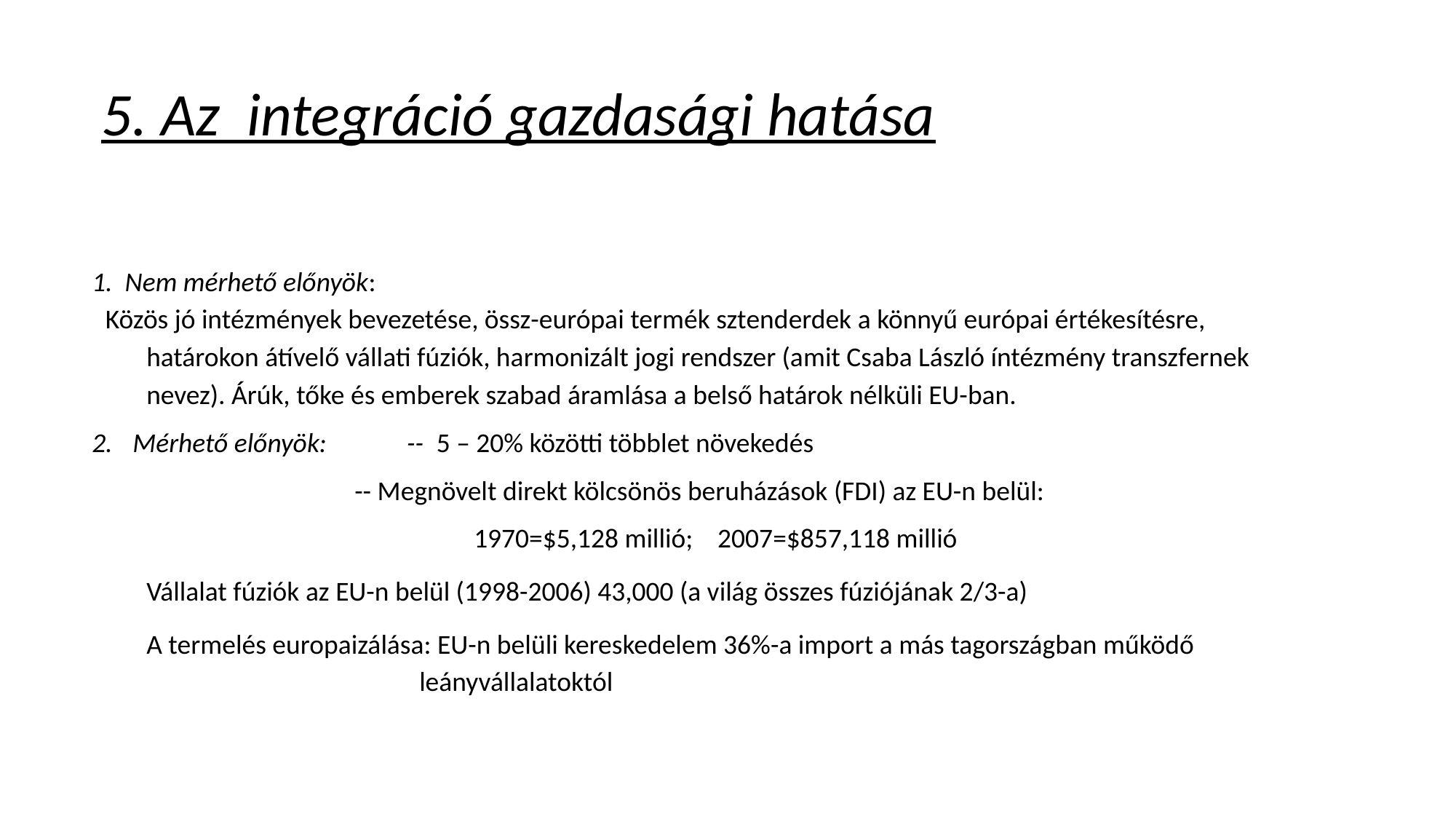

# 5. Az  integráció gazdasági hatása
1.  Nem mérhető előnyök:
Közös jó intézmények bevezetése, össz-európai termék sztenderdek a könnyű európai értékesítésre,  határokon átívelő vállati fúziók, harmonizált jogi rendszer (amit Csaba László íntézmény transzfernek nevez). Árúk, tőke és emberek szabad áramlása a belső határok nélküli EU-ban.
Mérhető előnyök:             --  5 – 20% közötti többlet növekedés
		                -- Megnövelt direkt kölcsönös beruházások (FDI) az EU-n belül:
				1970=$5,128 millió;    2007=$857,118 millió
Vállalat fúziók az EU-n belül (1998-2006) 43,000 (a világ összes fúziójának 2/3-a)
A termelés europaizálása: EU-n belüli kereskedelem 36%-a import a más tagországban működő leányvállalatoktól